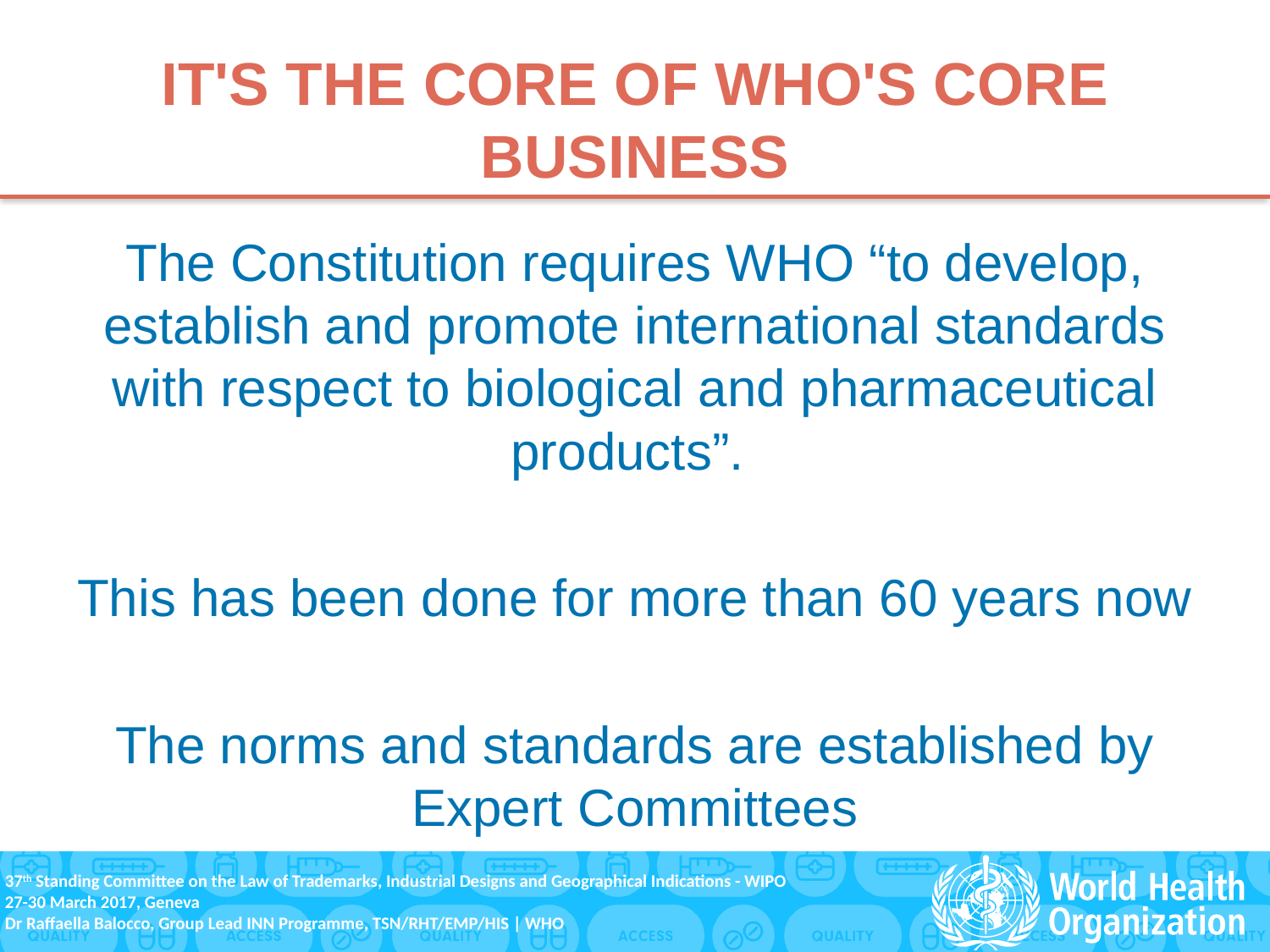

# IT'S THE CORE OF WHO'S CORE BUSINESS
The Constitution requires WHO “to develop, establish and promote international standards with respect to biological and pharmaceutical products”.

This has been done for more than 60 years now

The norms and standards are established by Expert Committees